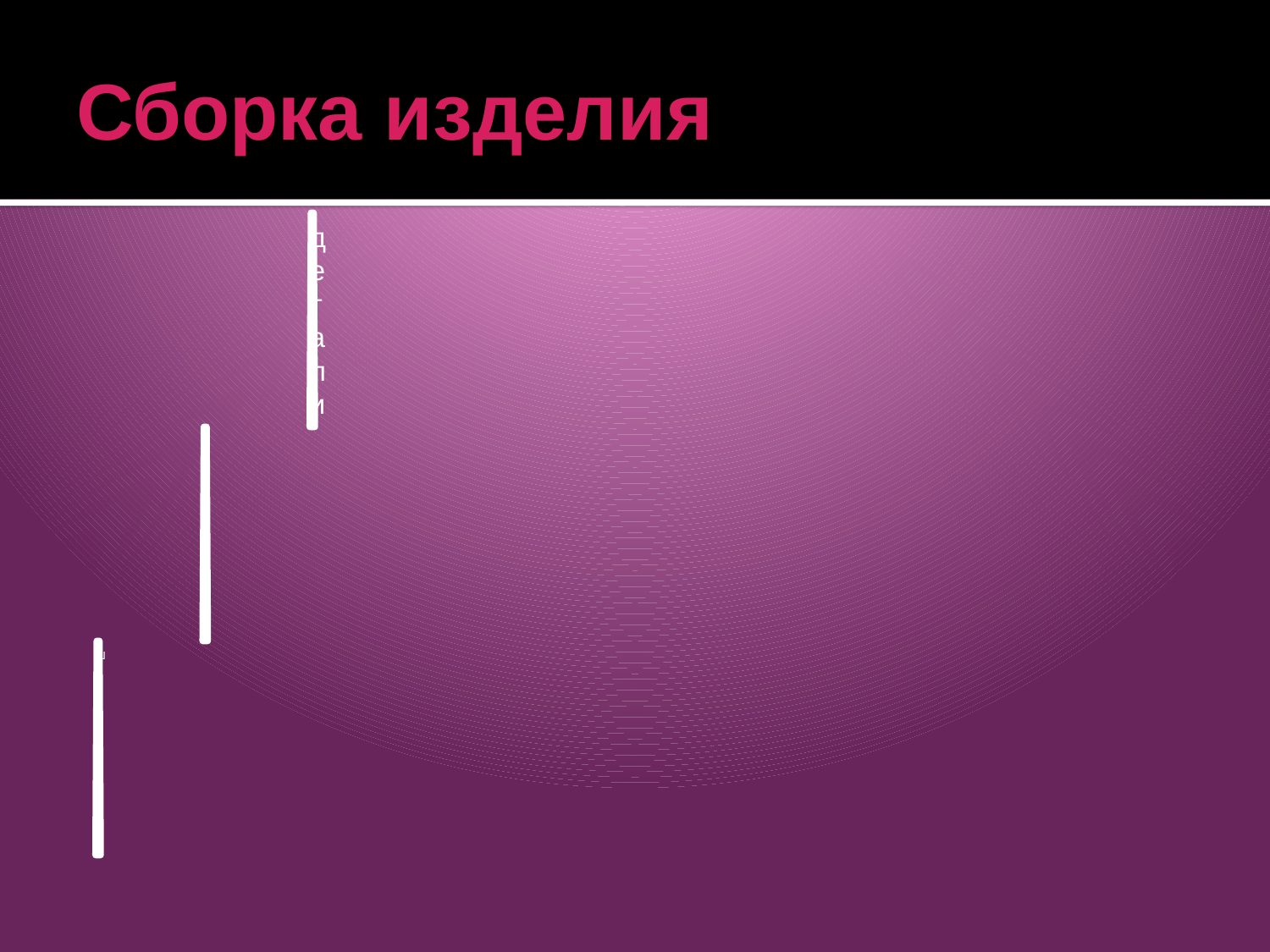

# Сборка изделия
детали
Технологичесие узлы
Швейное изделие